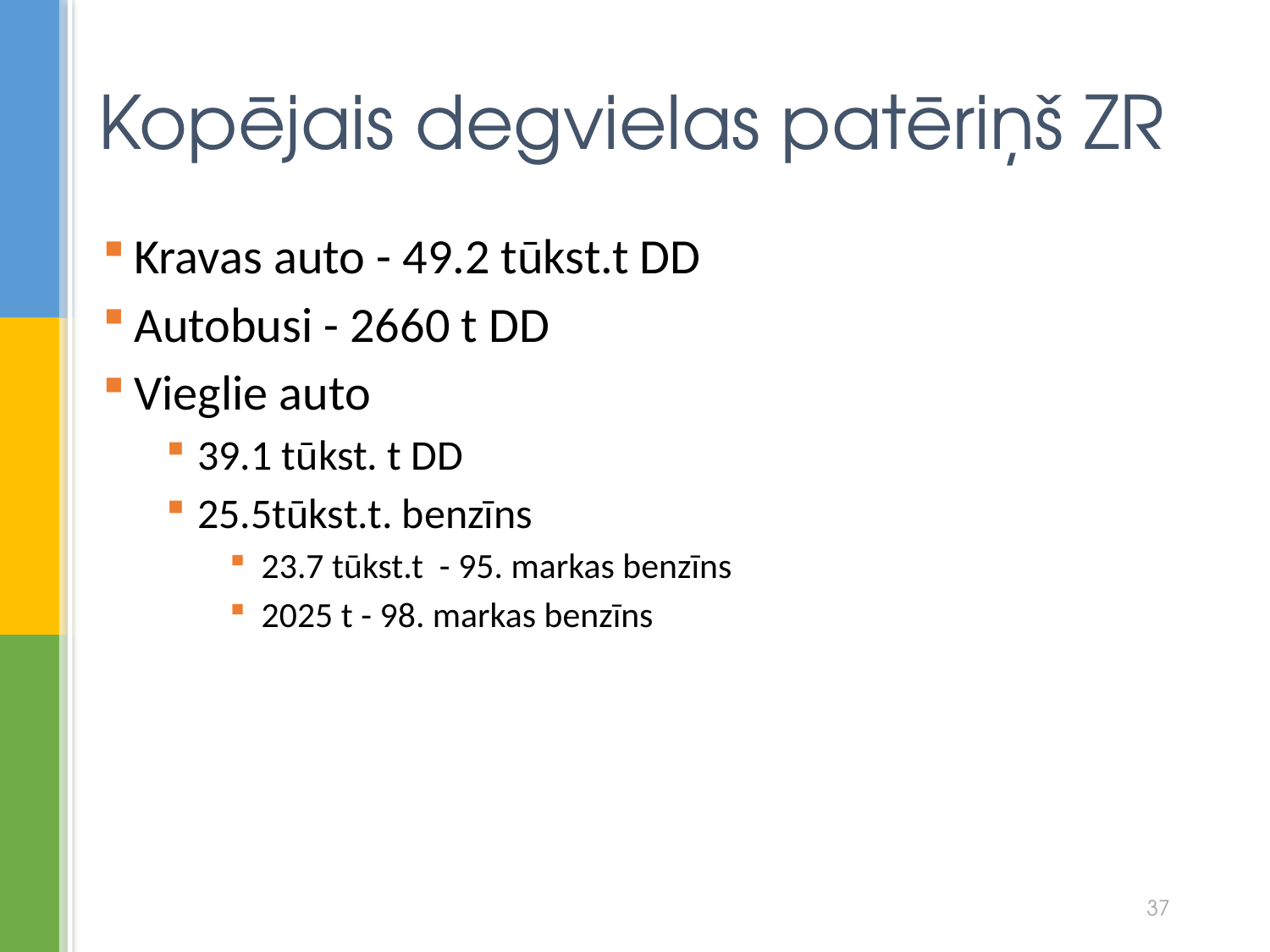

# Kopējais degvielas patēriņš ZR
Kravas auto - 49.2 tūkst.t DD
Autobusi - 2660 t DD
Vieglie auto
39.1 tūkst. t DD
25.5tūkst.t. benzīns
23.7 tūkst.t  - 95. markas benzīns
2025 t - 98. markas benzīns

37